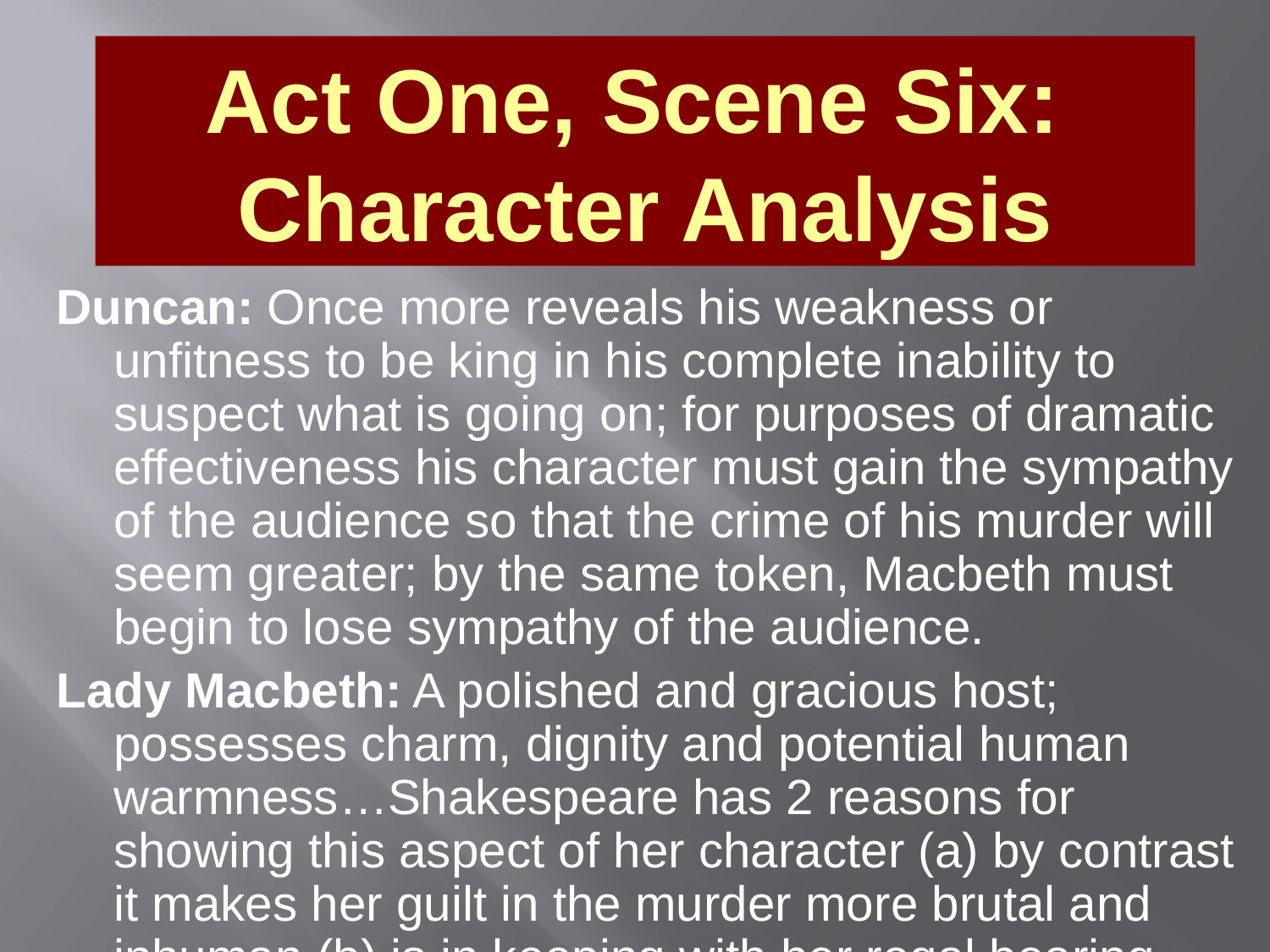

# Act One, Scene Six: Character Analysis
Duncan: Once more reveals his weakness or unfitness to be king in his complete inability to suspect what is going on; for purposes of dramatic effectiveness his character must gain the sympathy of the audience so that the crime of his murder will seem greater; by the same token, Macbeth must begin to lose sympathy of the audience.
Lady Macbeth: A polished and gracious host; possesses charm, dignity and potential human warmness…Shakespeare has 2 reasons for showing this aspect of her character (a) by contrast it makes her guilt in the murder more brutal and inhuman (b) is in keeping with her regal bearing when she is keen.